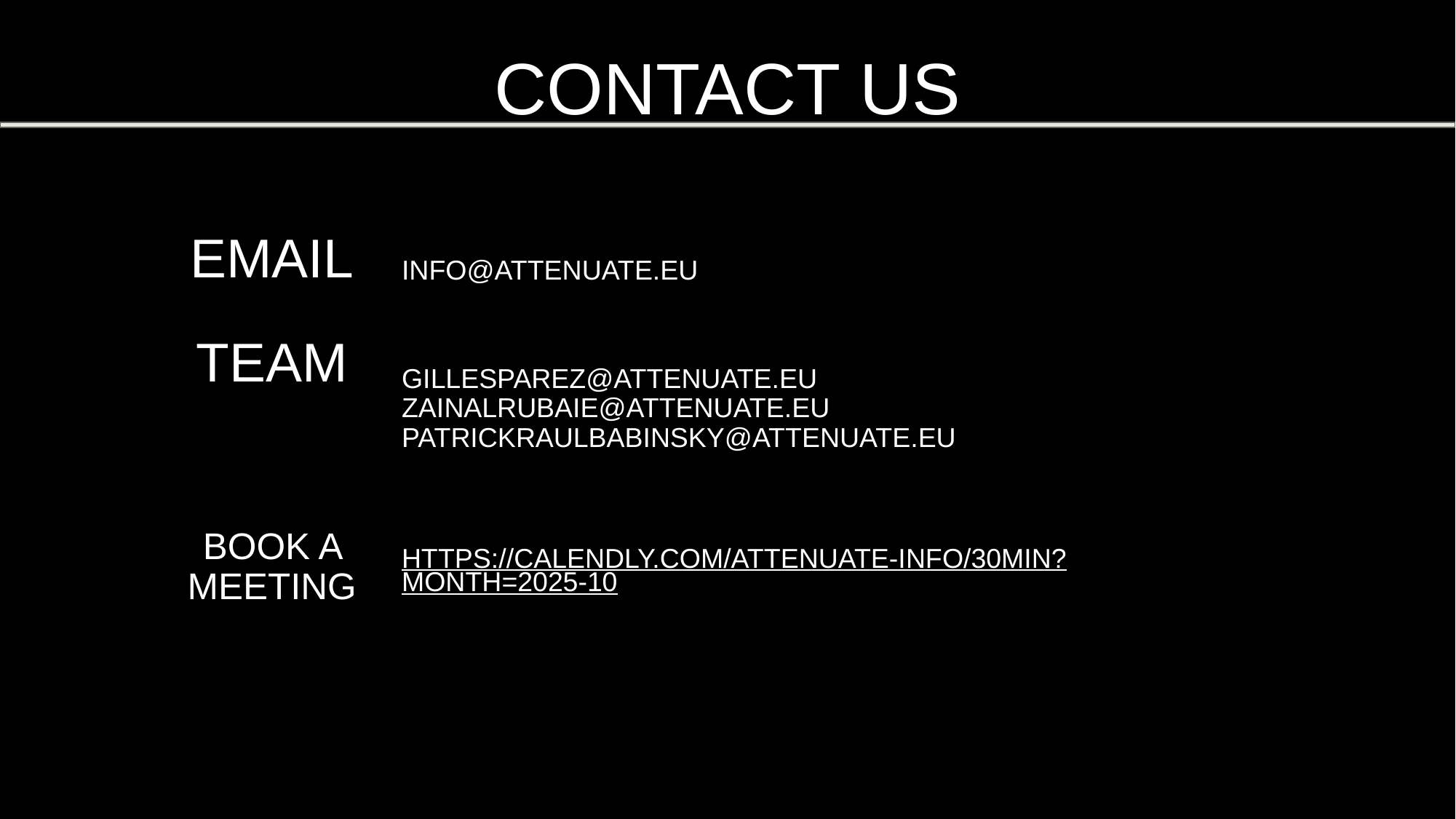

# Contact us

info@attenuate.eu
Email
Team
gillesparez@attenuate.eu
zainalrubaie@attenuate.eu
PatrickRaulbabinsky@attenuate.eu

https://calendly.com/attenuate-info/30min?month=2025-10
Book a meeting